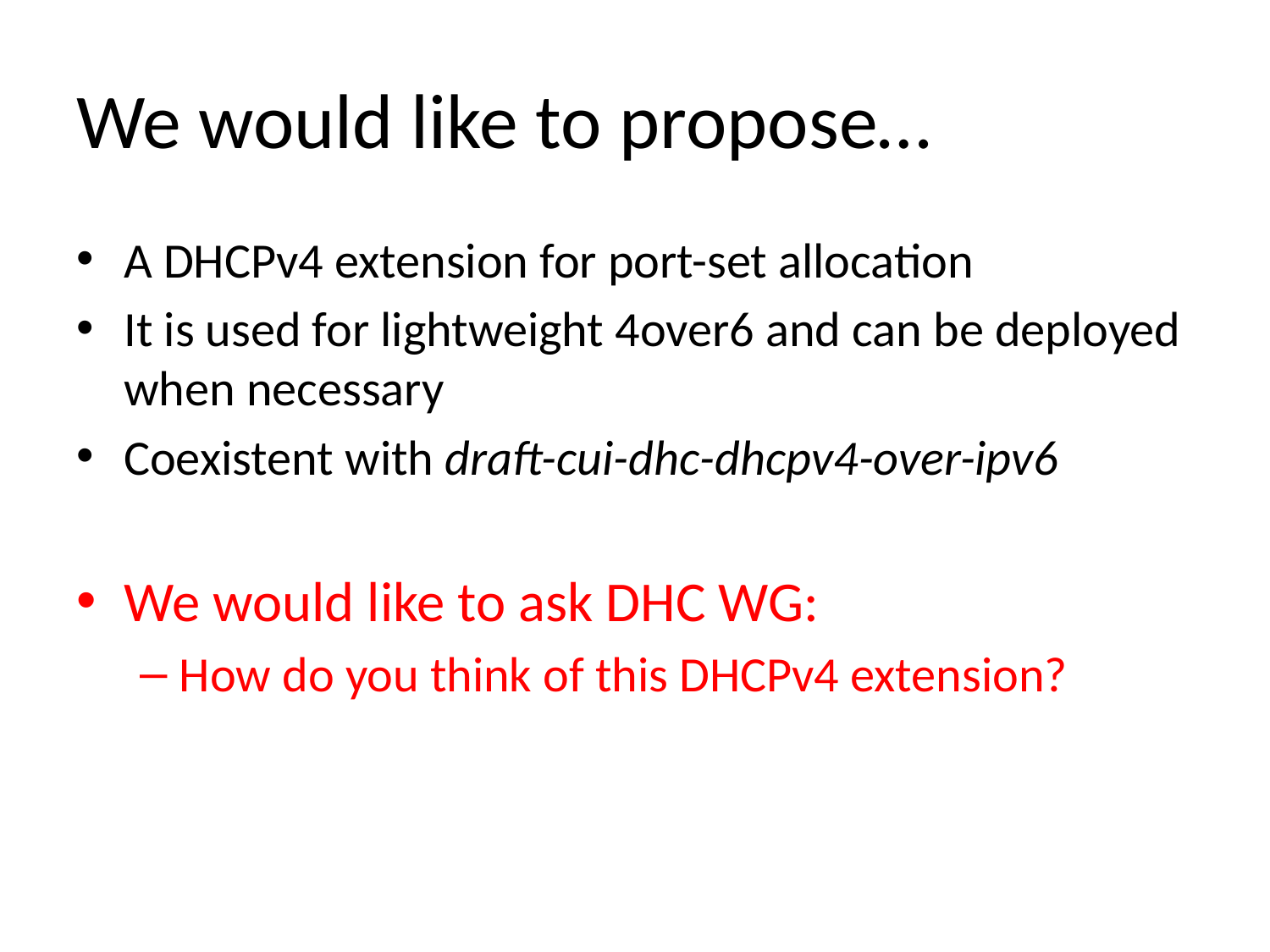

# We would like to propose…
A DHCPv4 extension for port-set allocation
It is used for lightweight 4over6 and can be deployed when necessary
Coexistent with draft-cui-dhc-dhcpv4-over-ipv6

We would like to ask DHC WG:
How do you think of this DHCPv4 extension?